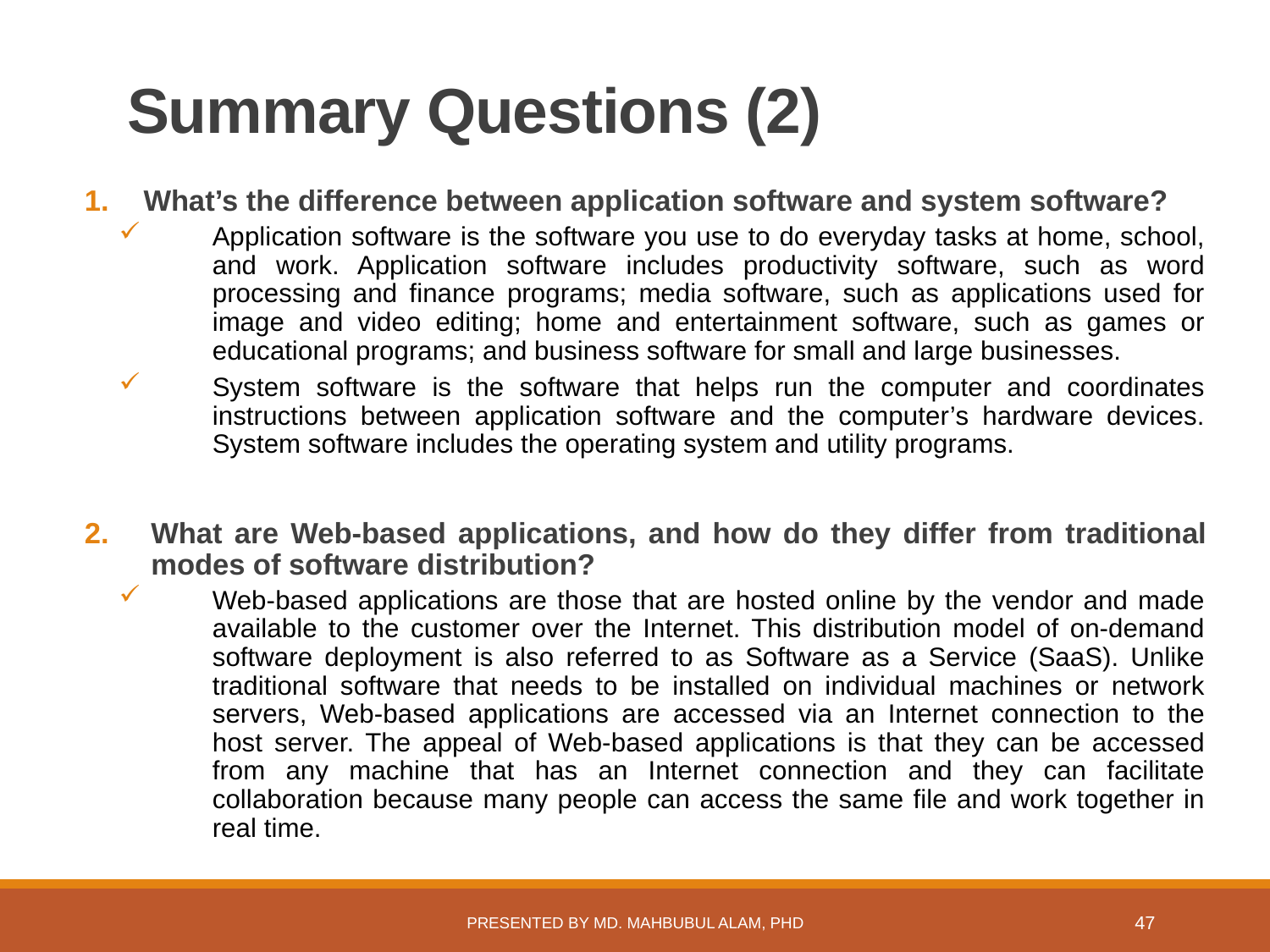

# Summary Questions (2)
What’s the difference between application software and system software?
Application software is the software you use to do everyday tasks at home, school, and work. Application software includes productivity software, such as word processing and finance programs; media software, such as applications used for image and video editing; home and entertainment software, such as games or educational programs; and business software for small and large businesses.
System software is the software that helps run the computer and coordinates instructions between application software and the computer’s hardware devices. System software includes the operating system and utility programs.

What are Web-based applications, and how do they differ from traditional modes of software distribution?
Web-based applications are those that are hosted online by the vendor and made available to the customer over the Internet. This distribution model of on-demand software deployment is also referred to as Software as a Service (SaaS). Unlike traditional software that needs to be installed on individual machines or network servers, Web-based applications are accessed via an Internet connection to the host server. The appeal of Web-based applications is that they can be accessed from any machine that has an Internet connection and they can facilitate collaboration because many people can access the same file and work together in real time.

Presented by Md. Mahbubul Alam, PhD
47